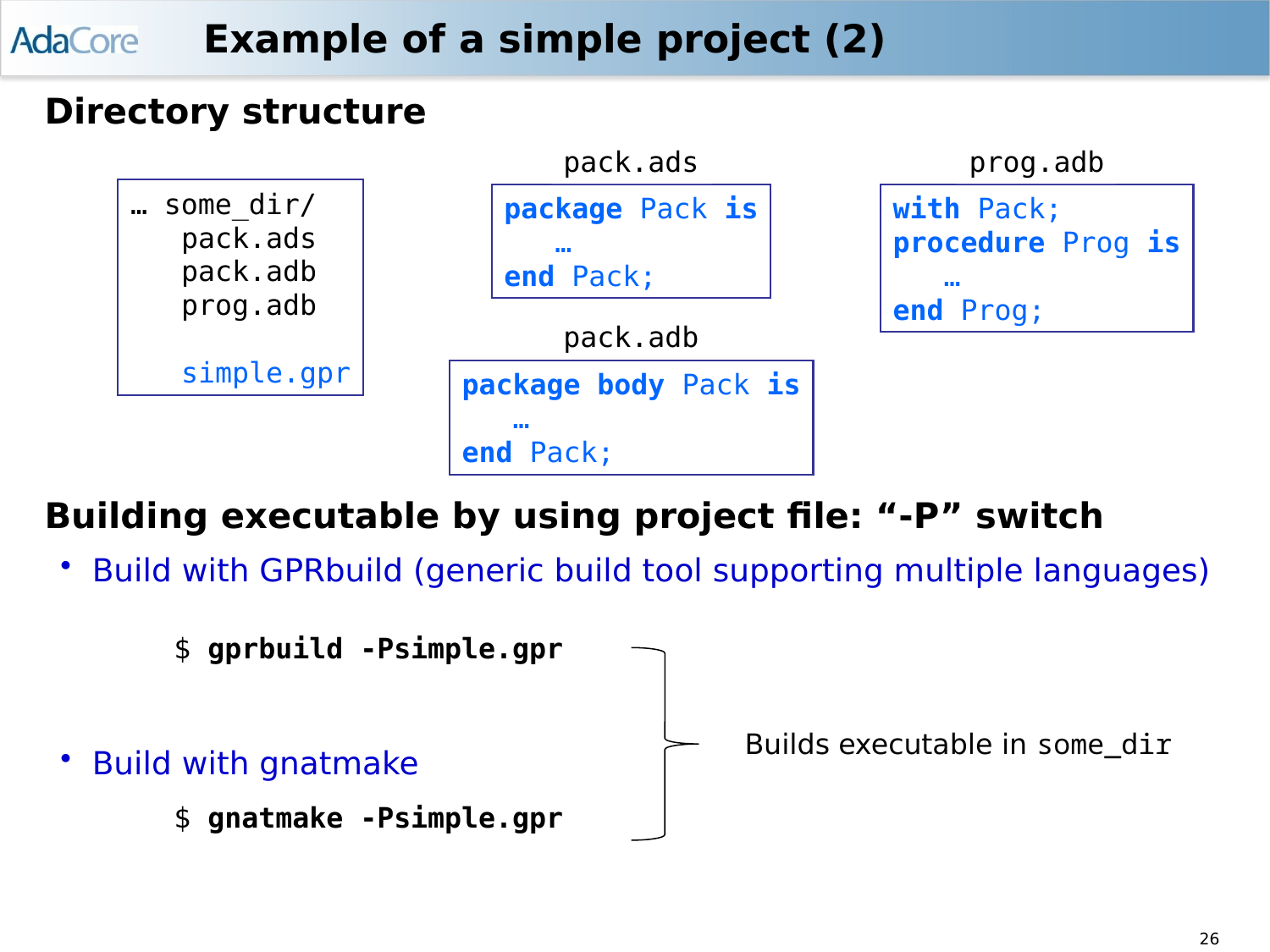

# Example of a simple project (2)
Directory structure

Building executable by using project file: “-P” switch
Build with GPRbuild (generic build tool supporting multiple languages)

Build with gnatmake
pack.ads
prog.adb
… some_dir/
   pack.ads
   pack.adb
   prog.adb

   simple.gpr
package Pack is
   …
end Pack;
with Pack;
procedure Prog is
   …
end Prog;
pack.adb
package body Pack is
   …
end Pack;
$ gprbuild -Psimple.gpr

Builds executable in some_dir
$ gnatmake -Psimple.gpr